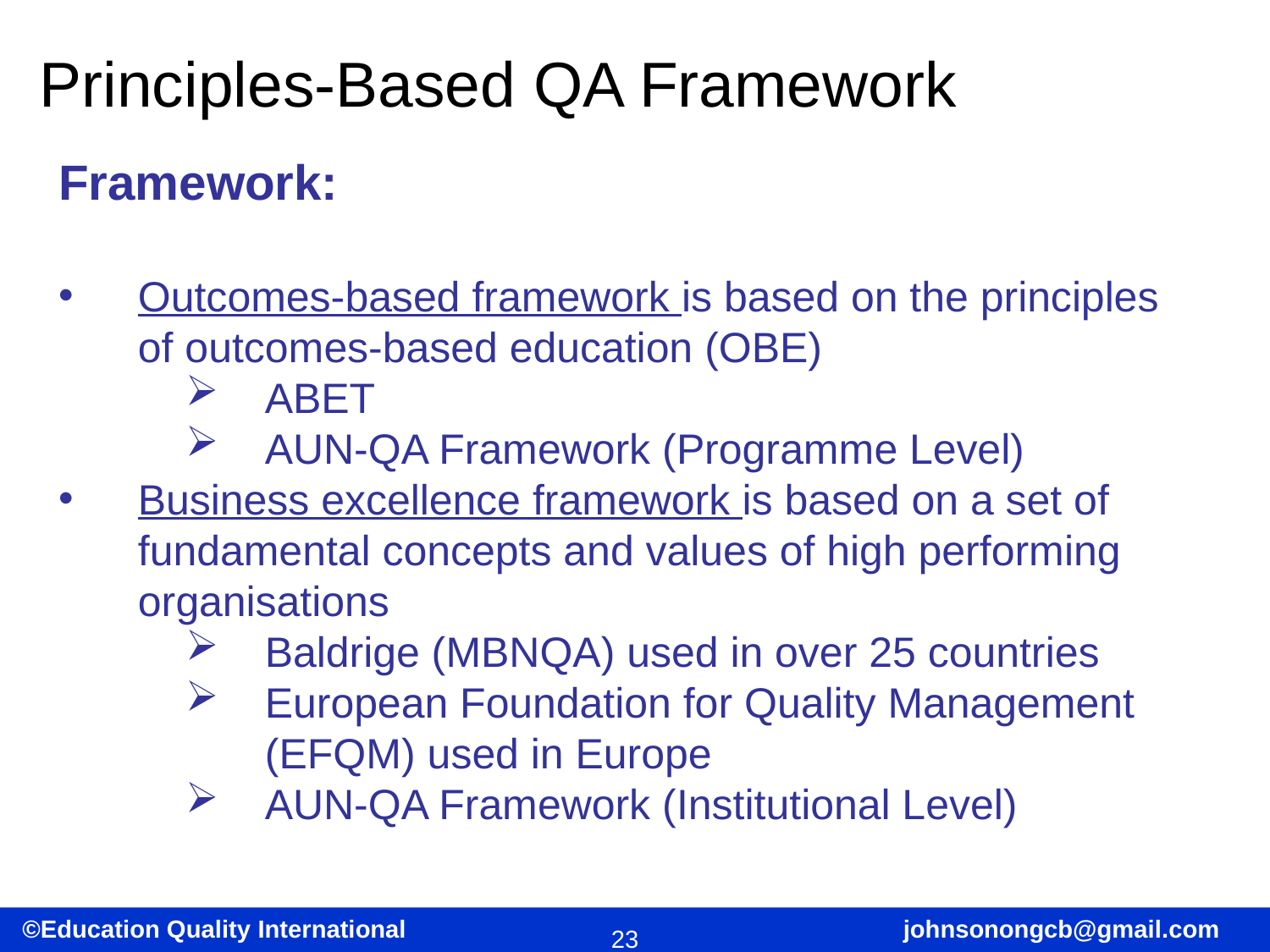

# Principles-Based QA Framework
Framework:

Outcomes-based framework is based on the principles of outcomes-based education (OBE)
ABET
AUN-QA Framework (Programme Level)
Business excellence framework is based on a set of fundamental concepts and values of high performing organisations
Baldrige (MBNQA) used in over 25 countries
European Foundation for Quality Management (EFQM) used in Europe
AUN-QA Framework (Institutional Level)

23